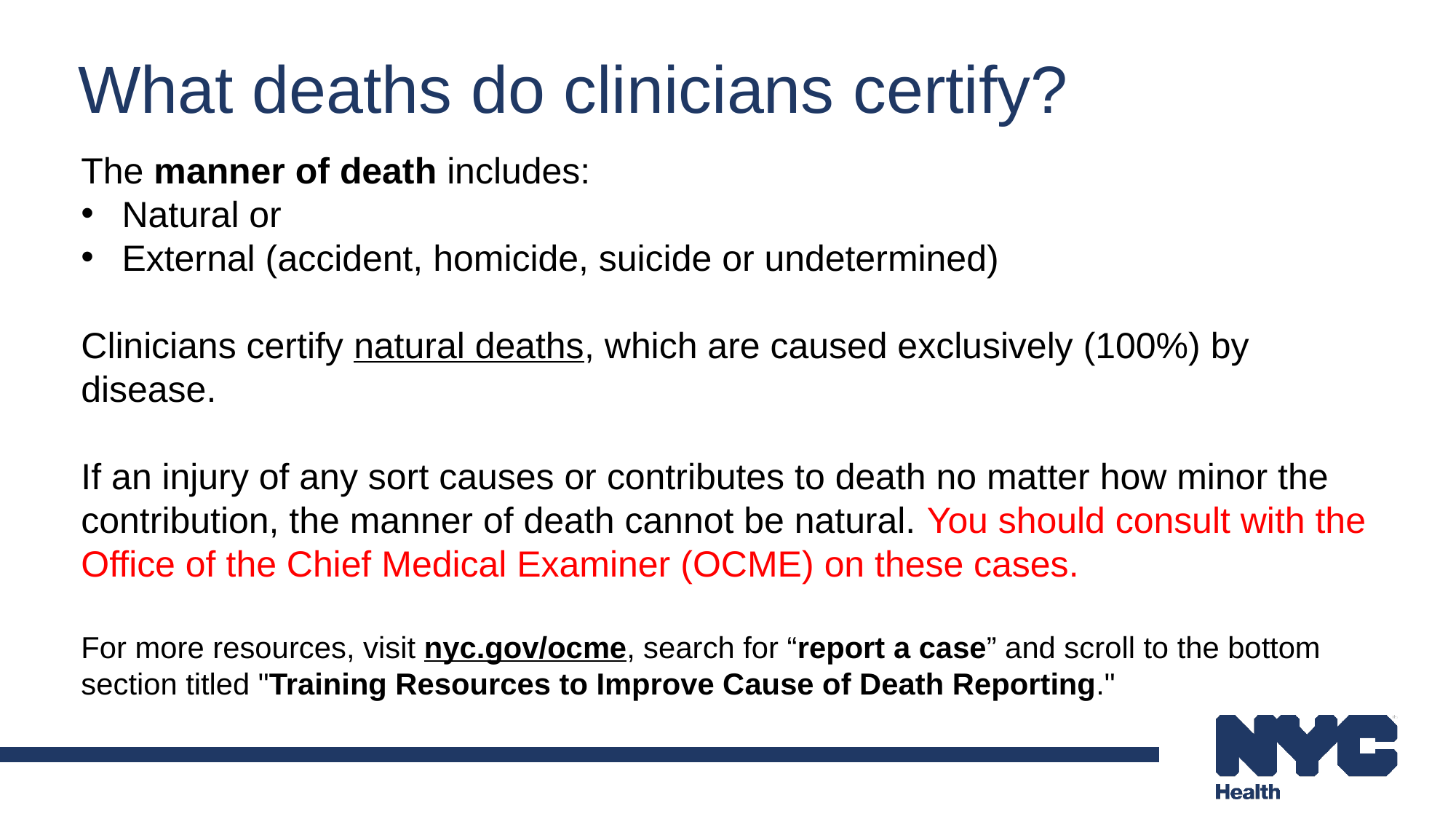

# What deaths do clinicians certify?
The manner of death includes:
Natural or
External (accident, homicide, suicide or undetermined)

Clinicians certify natural deaths, which are caused exclusively (100%) by disease.

If an injury of any sort causes or contributes to death no matter how minor the contribution, the manner of death cannot be natural. You should consult with the Office of the Chief Medical Examiner (OCME) on these cases.

For more resources, visit nyc.gov/ocme, search for “report a case” and scroll to the bottom section titled "Training Resources to Improve Cause of Death Reporting."